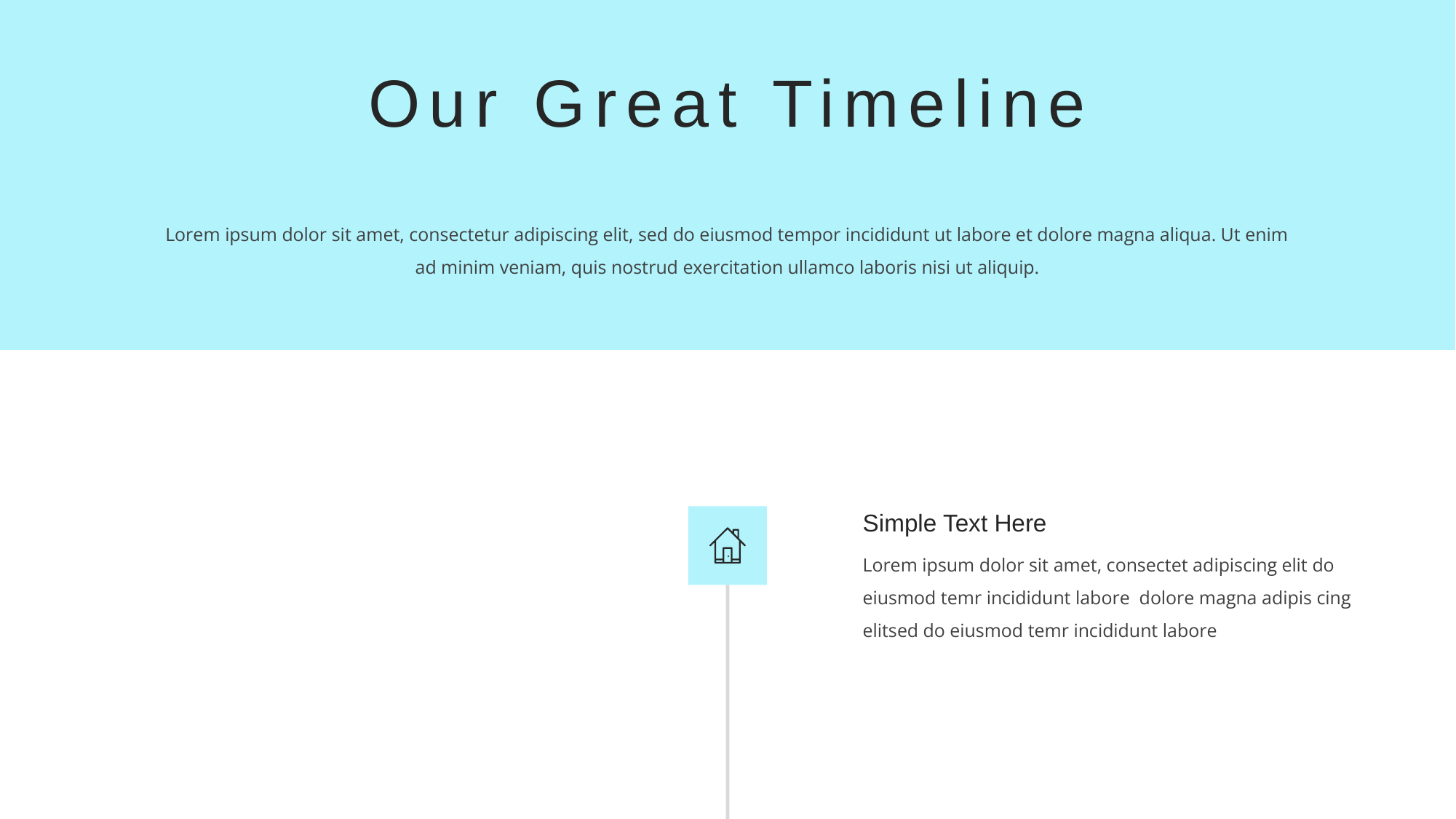

Our Great Timeline
Lorem ipsum dolor sit amet, consectetur adipiscing elit, sed do eiusmod tempor incididunt ut labore et dolore magna aliqua. Ut enim ad minim veniam, quis nostrud exercitation ullamco laboris nisi ut aliquip.
Simple Text Here
Lorem ipsum dolor sit amet, consectet adipiscing elit do eiusmod temr incididunt labore  dolore magna adipis cing elitsed do eiusmod temr incididunt labore